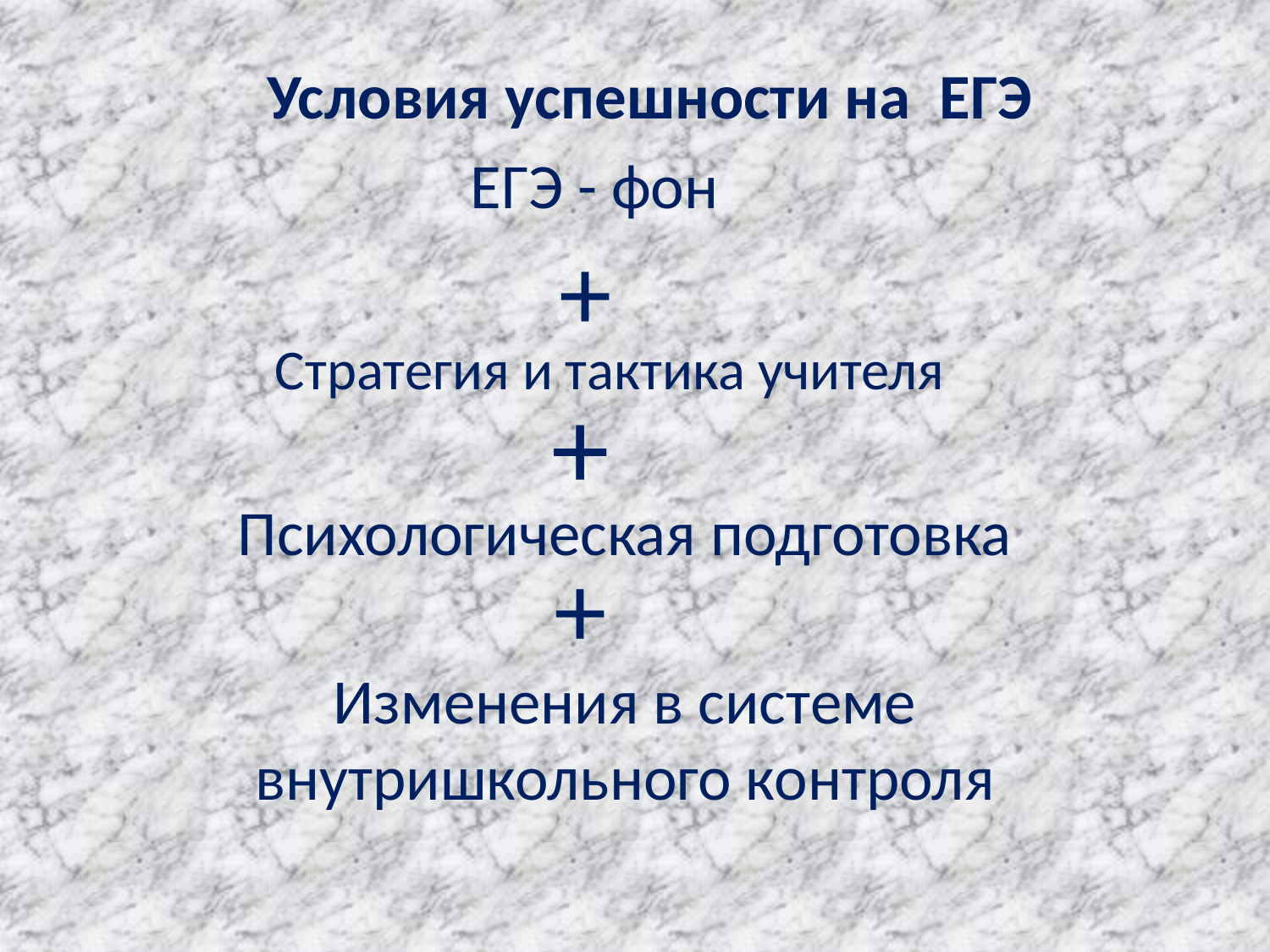

Условия успешности на  ЕГЭ
       ЕГЭ - фон
+
Стратегия и тактика учителя
+
Психологическая подготовка
+
Изменения в системе внутришкольного контроля